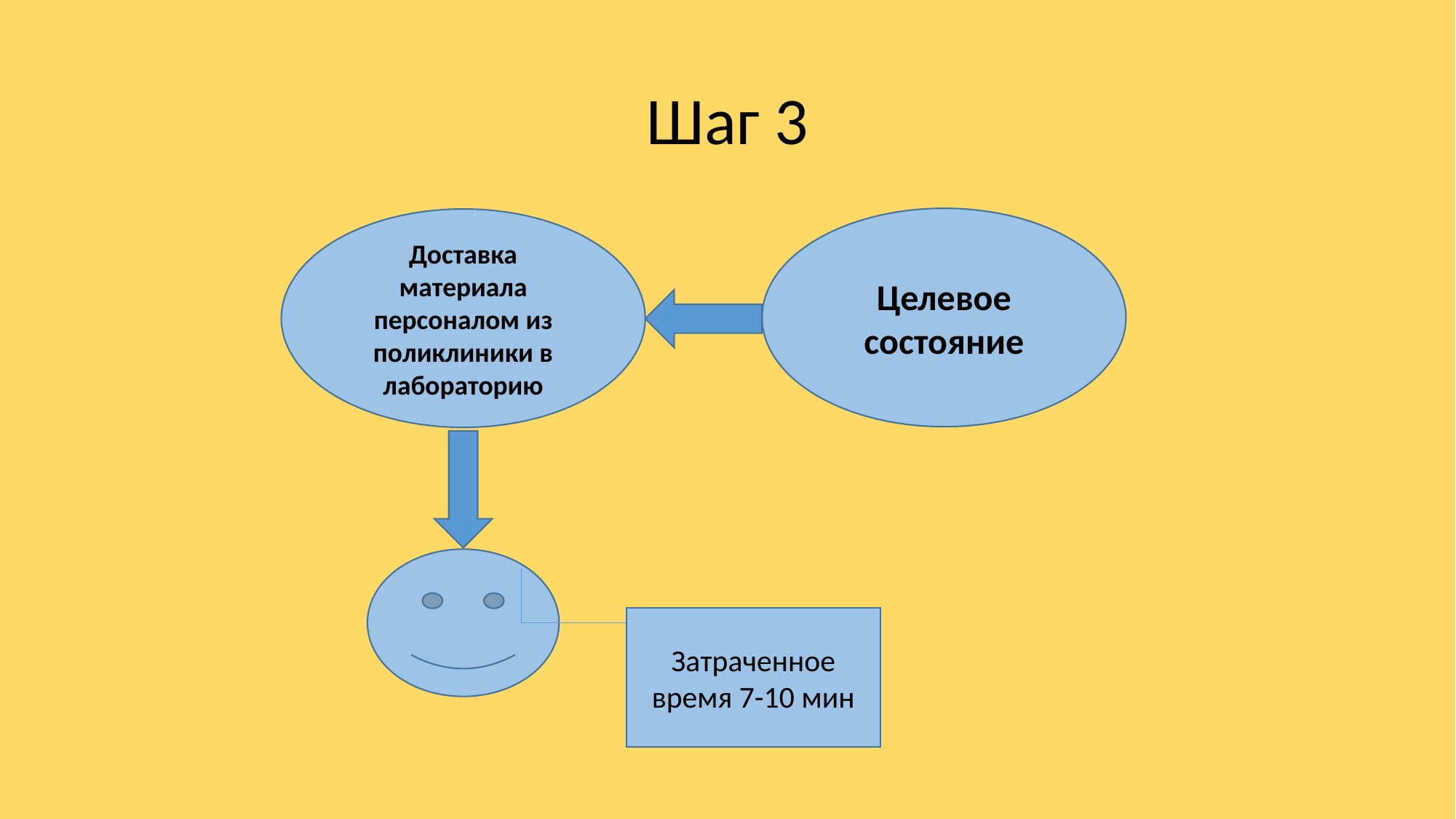

# Шаг 3
Целевое состояние
Доставка материала персоналом из поликлиники в лабораторию

Затраченное время 7-10 мин